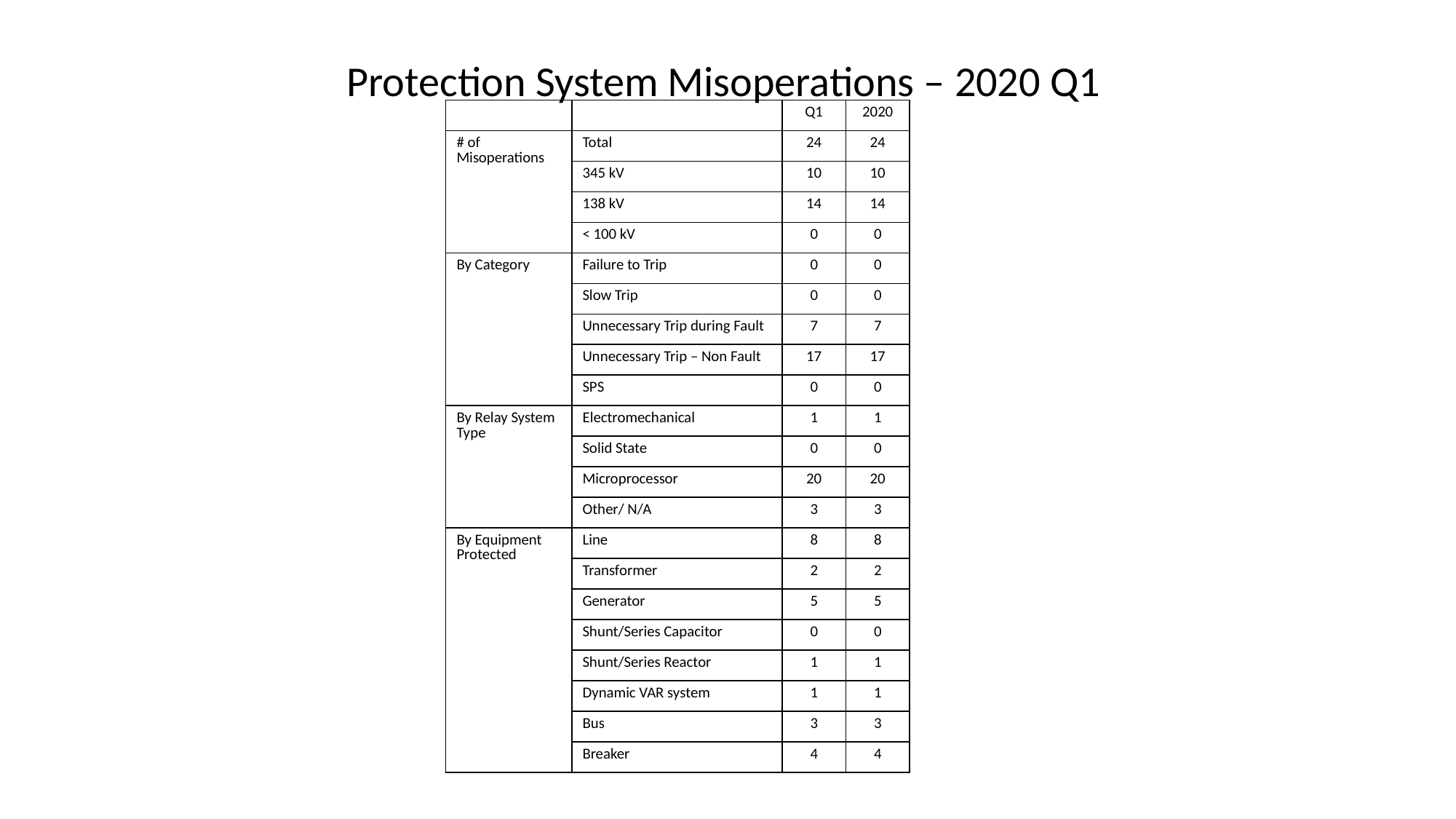

# Protection System Misoperations – 2020 Q1
|  |  | Q1 | 2020 |
| --- | --- | --- | --- |
| # of Misoperations | Total | 24 | 24 |
|  | 345 kV | 10 | 10 |
|  | 138 kV | 14 | 14 |
|  | < 100 kV | 0 | 0 |
| By Category | Failure to Trip | 0 | 0 |
|  | Slow Trip | 0 | 0 |
|  | Unnecessary Trip during Fault | 7 | 7 |
|  | Unnecessary Trip – Non Fault | 17 | 17 |
|  | SPS | 0 | 0 |
| By Relay System Type | Electromechanical | 1 | 1 |
|  | Solid State | 0 | 0 |
|  | Microprocessor | 20 | 20 |
|  | Other/ N/A | 3 | 3 |
| By Equipment Protected | Line | 8 | 8 |
|  | Transformer | 2 | 2 |
|  | Generator | 5 | 5 |
|  | Shunt/Series Capacitor | 0 | 0 |
|  | Shunt/Series Reactor | 1 | 1 |
|  | Dynamic VAR system | 1 | 1 |
|  | Bus | 3 | 3 |
|  | Breaker | 4 | 4 |